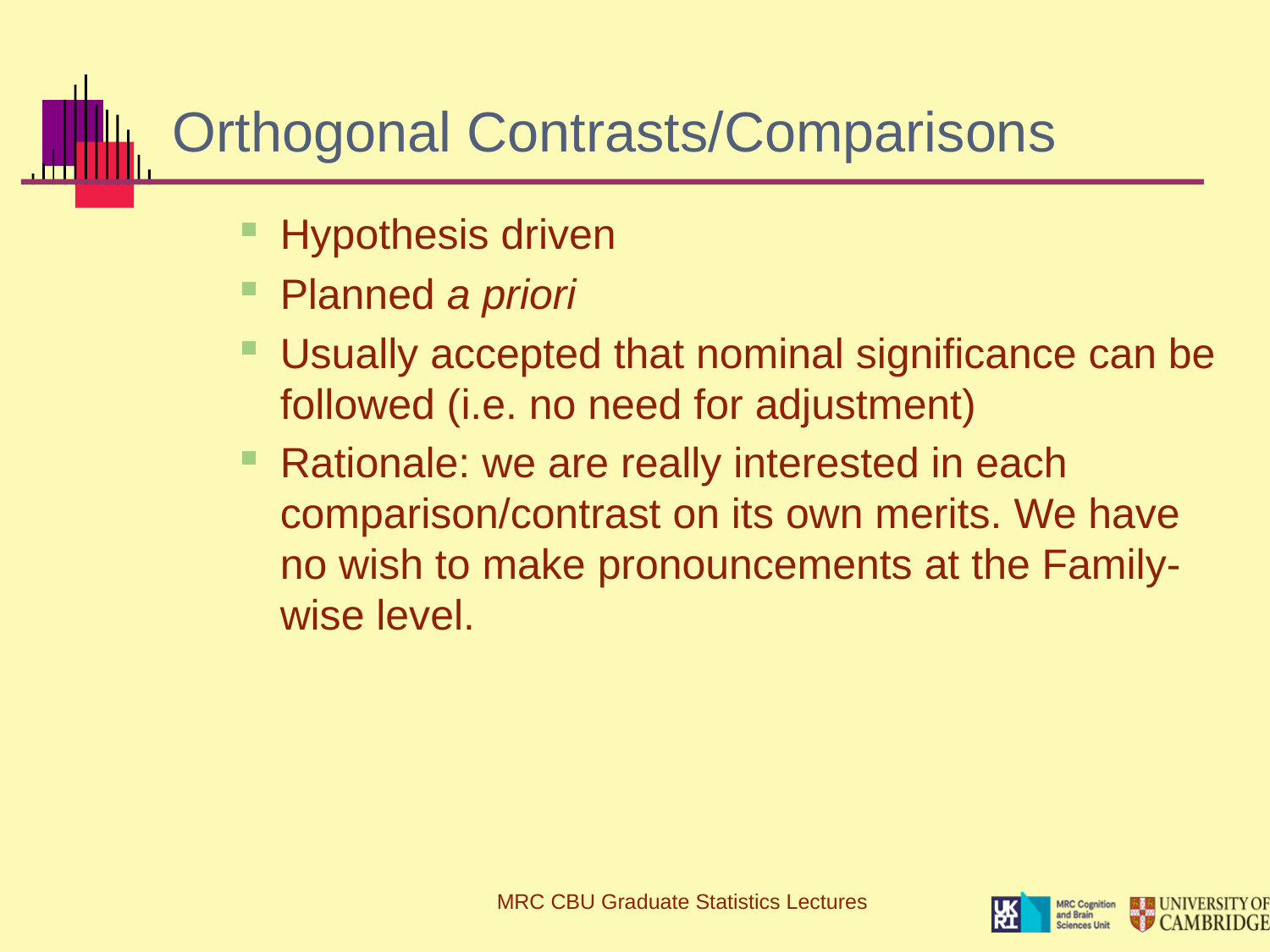

# Orthogonal Contrasts/Comparisons
Hypothesis driven
Planned a priori
Usually accepted that nominal significance can be followed (i.e. no need for adjustment)
Rationale: we are really interested in each comparison/contrast on its own merits. We have no wish to make pronouncements at the Family-wise level.

MRC CBU Graduate Statistics Lectures